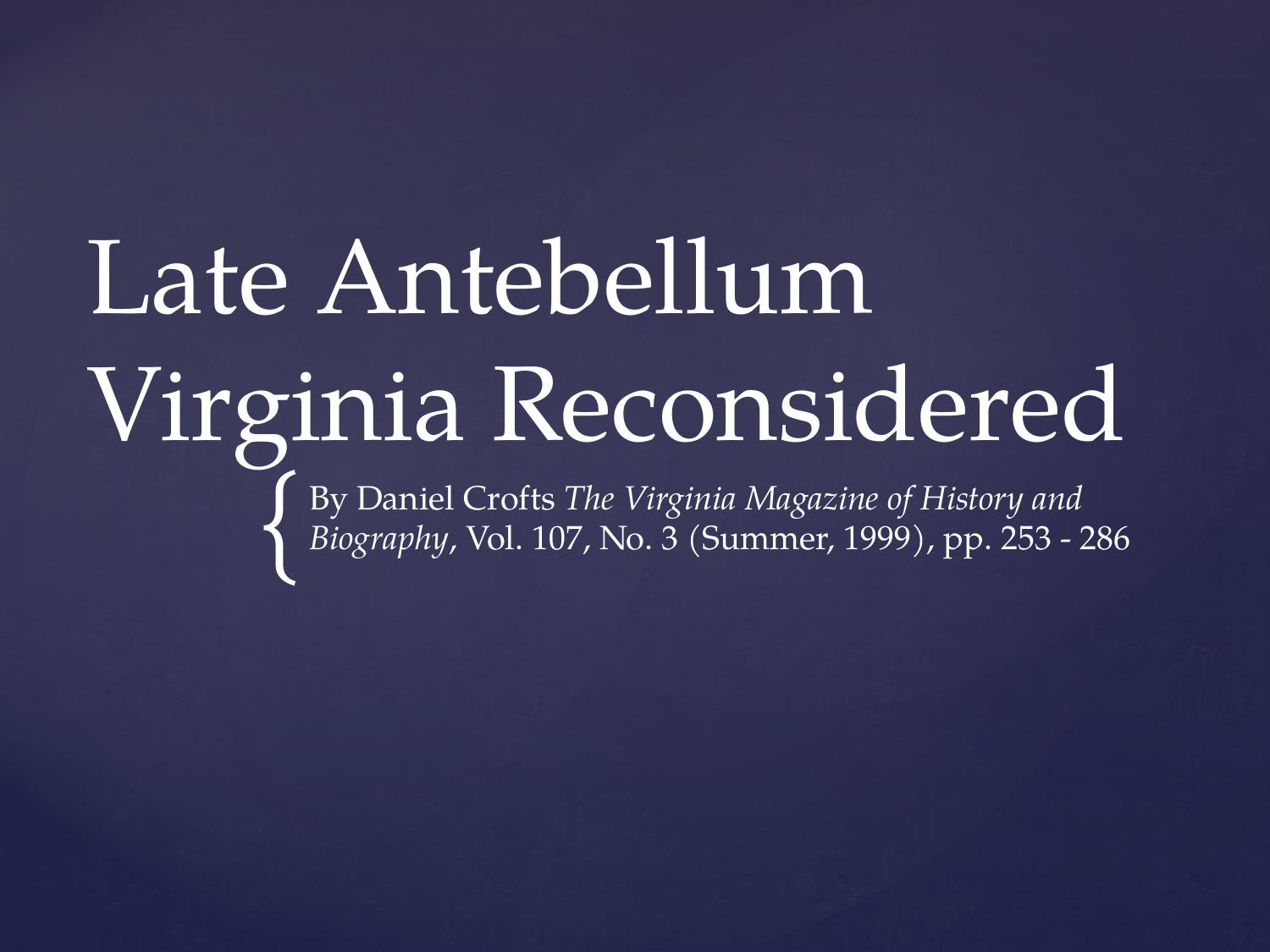

# Late Antebellum Virginia Reconsidered
By Daniel Crofts The Virginia Magazine of History and Biography, Vol. 107, No. 3 (Summer, 1999), pp. 253 - 286